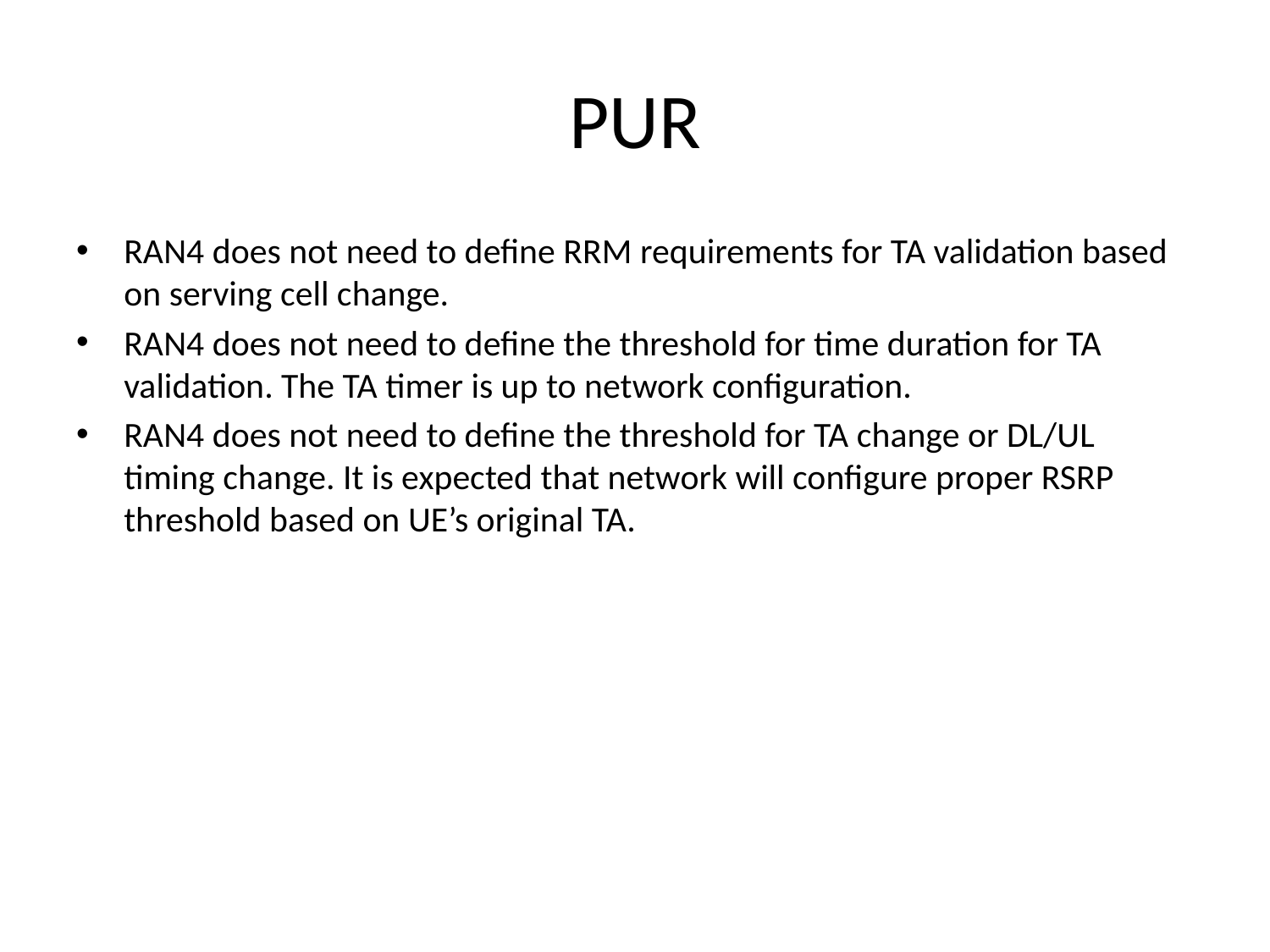

# PUR
RAN4 does not need to define RRM requirements for TA validation based on serving cell change.
RAN4 does not need to define the threshold for time duration for TA validation. The TA timer is up to network configuration.
RAN4 does not need to define the threshold for TA change or DL/UL timing change. It is expected that network will configure proper RSRP threshold based on UE’s original TA.